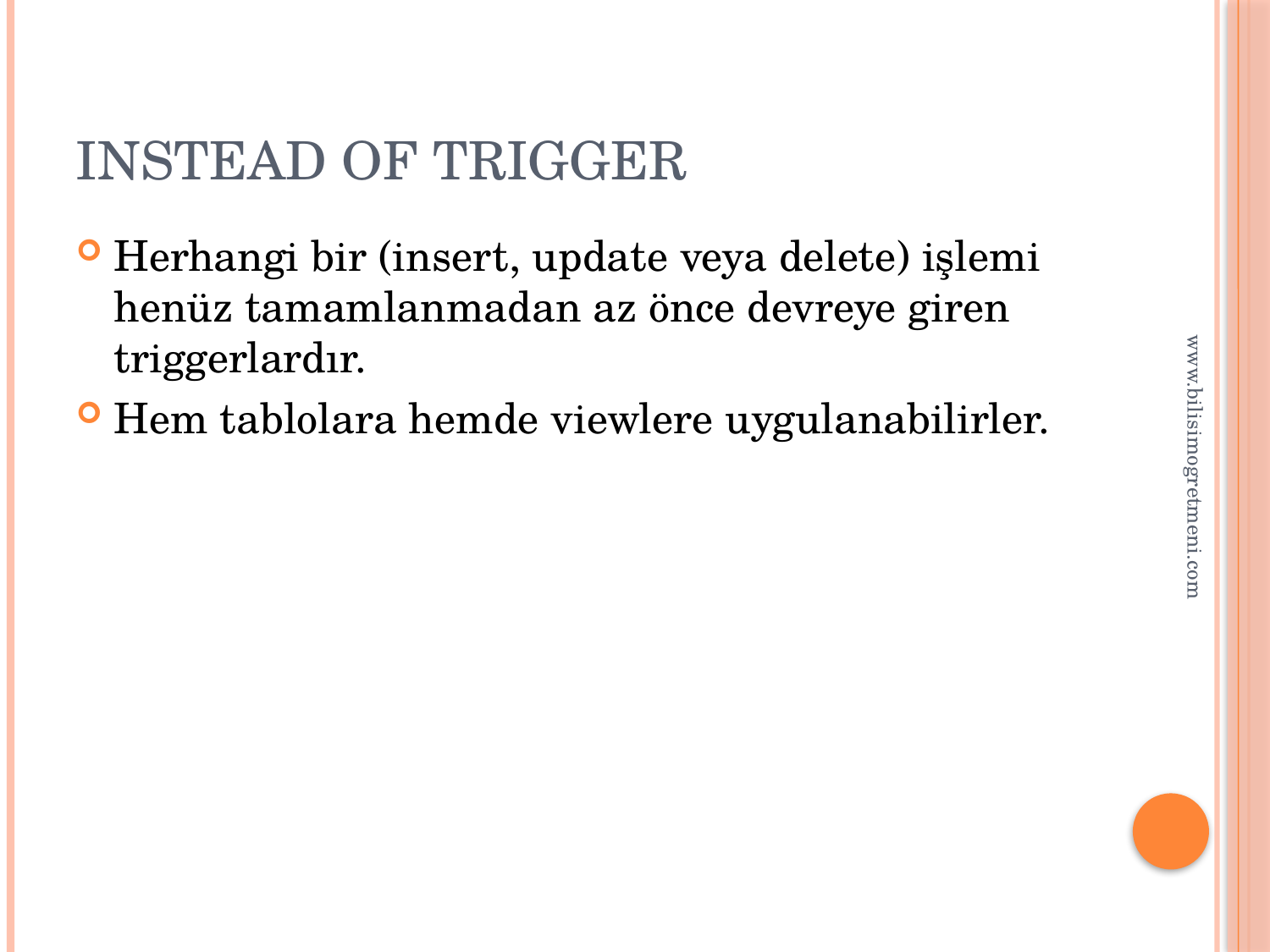

# INSTEAD OF TRIGGER
Herhangi bir (insert, update veya delete) işlemi henüz tamamlanmadan az önce devreye giren triggerlardır.
Hem tablolara hemde viewlere uygulanabilirler.
www.bilisimogretmeni.com